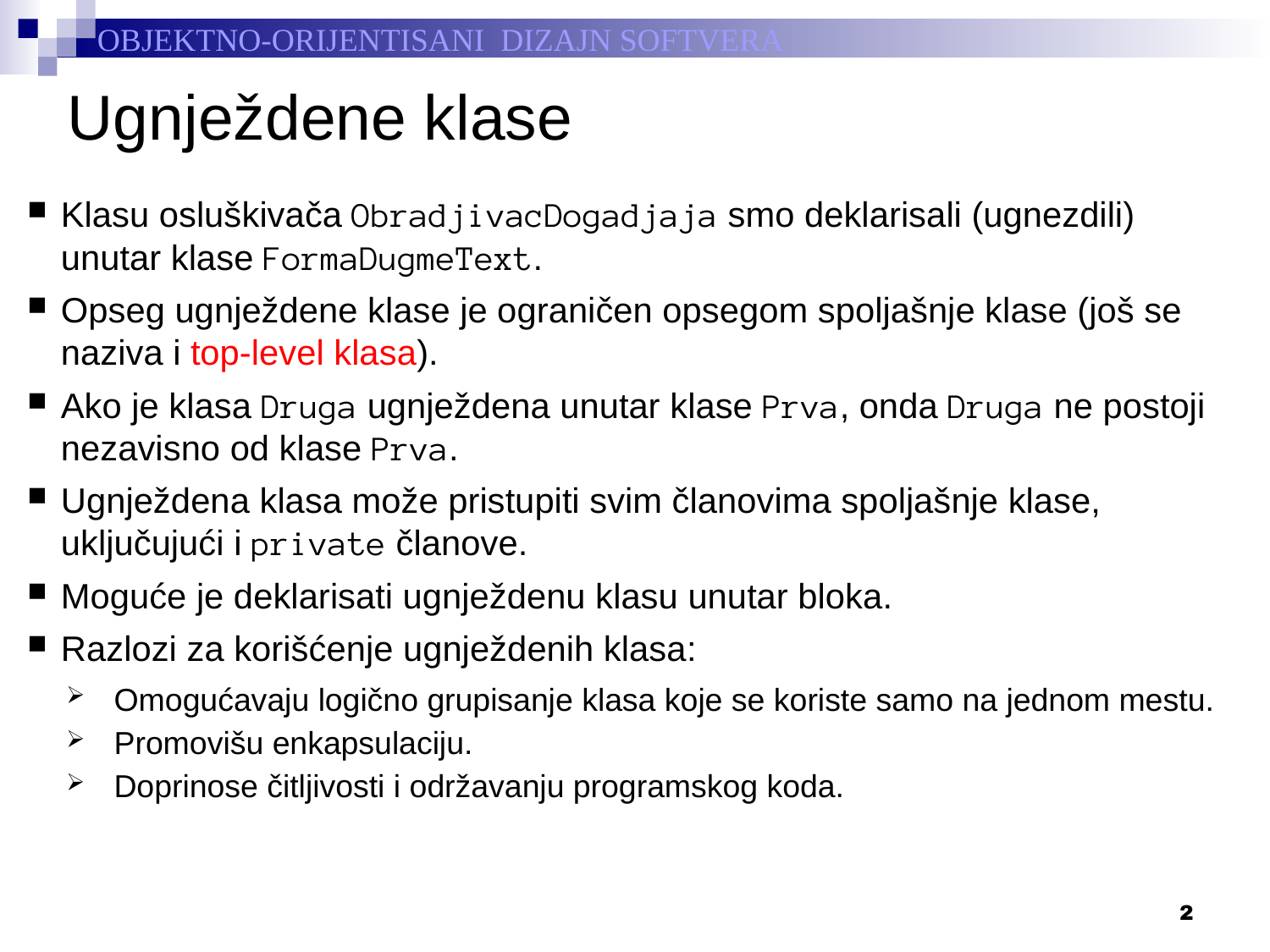

# Ugnježdene klase
Klasu osluškivača ObradjivacDogadjaja smo deklarisali (ugnezdili) unutar klase FormaDugmeText.
Opseg ugnježdene klase je ograničen opsegom spoljašnje klase (još se naziva i top-level klasa).
Ako je klasa Druga ugnježdena unutar klase Prva, onda Druga ne postoji nezavisno od klase Prva.
Ugnježdena klasa može pristupiti svim članovima spoljašnje klase, uključujući i private članove.
Moguće je deklarisati ugnježdenu klasu unutar bloka.
Razlozi za korišćenje ugnježdenih klasa:
Omogućavaju logično grupisanje klasa koje se koriste samo na jednom mestu.
Promovišu enkapsulaciju.
Doprinose čitljivosti i održavanju programskog koda.
2